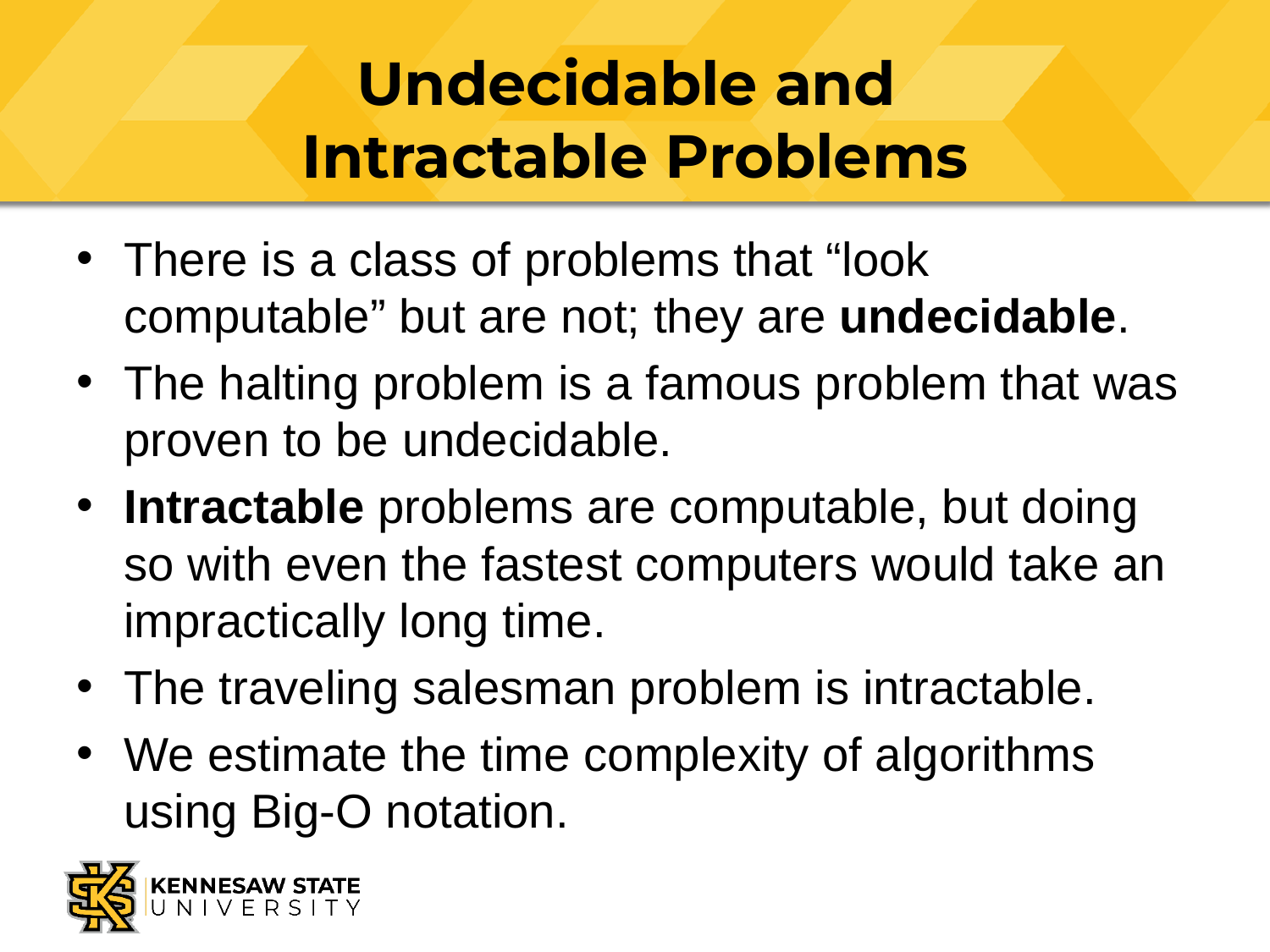

# Undecidable and Intractable Problems
There is a class of problems that “look computable” but are not; they are undecidable.
The halting problem is a famous problem that was proven to be undecidable.
Intractable problems are computable, but doing so with even the fastest computers would take an impractically long time.
The traveling salesman problem is intractable.
We estimate the time complexity of algorithms using Big-O notation.